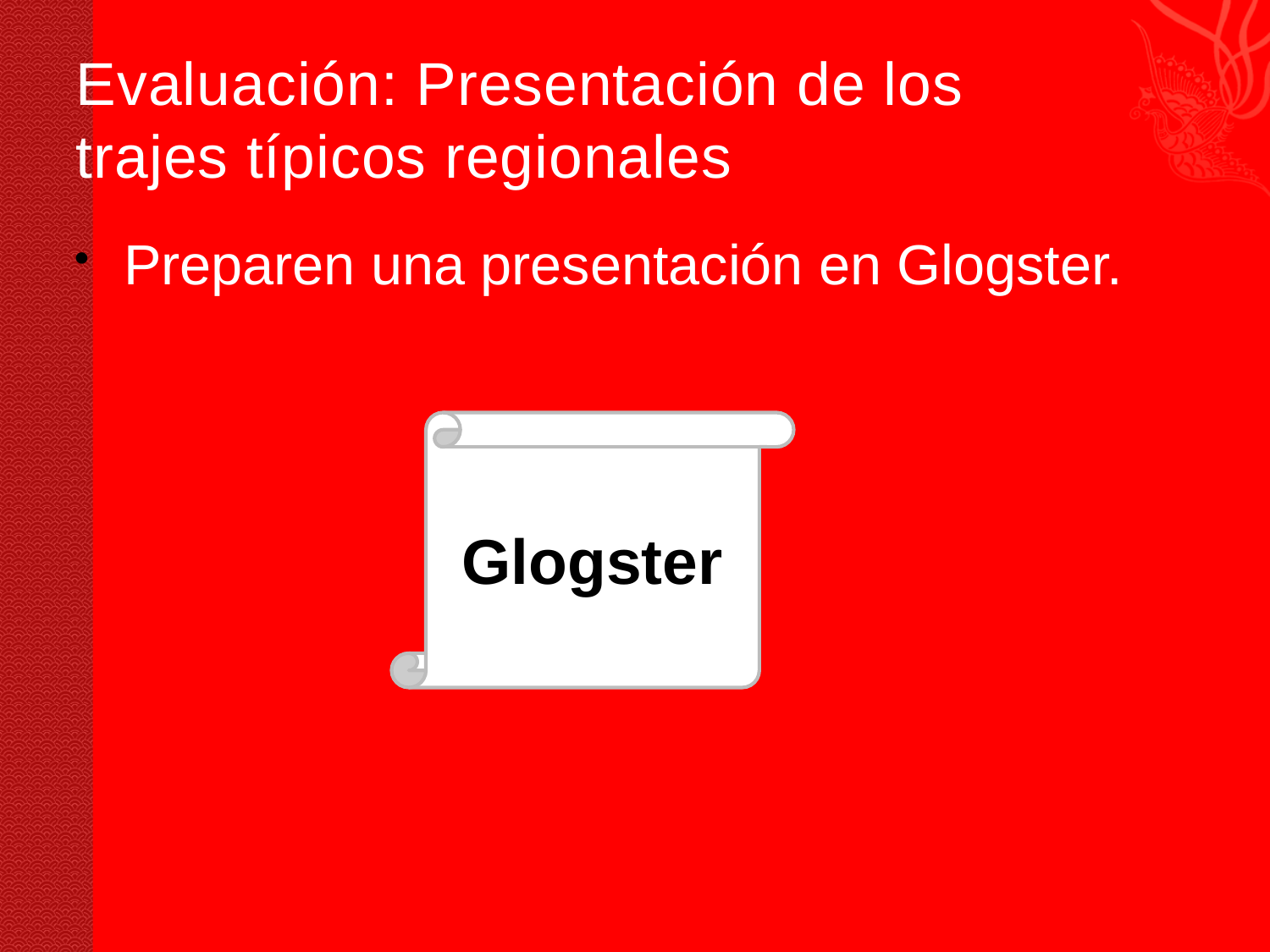

# Evaluación: Presentación de los trajes típicos regionales
Preparen una presentación en Glogster.

Glogster